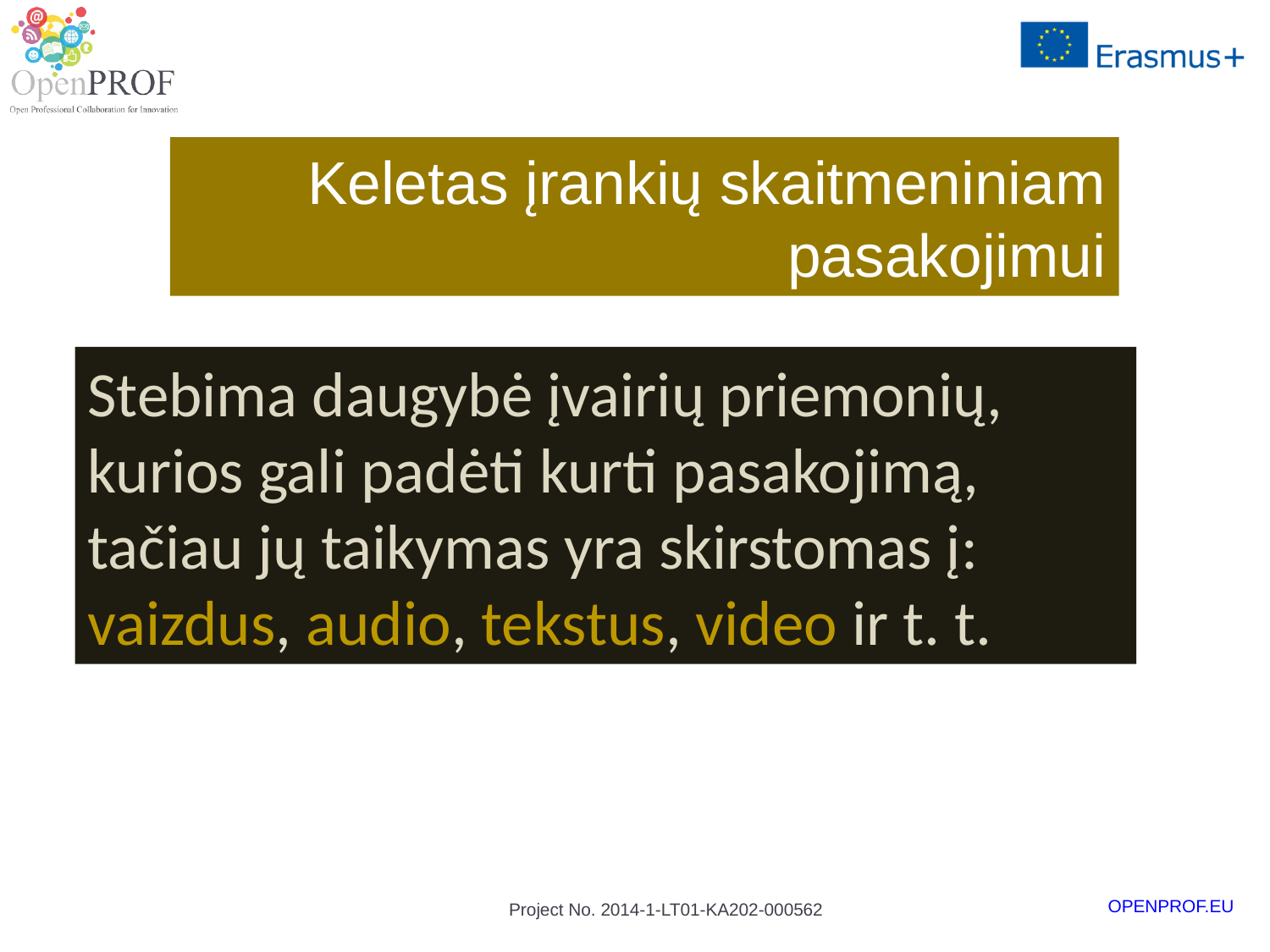

# Keletas įrankių skaitmeniniam pasakojimui
Stebima daugybė įvairių priemonių, kurios gali padėti kurti pasakojimą, tačiau jų taikymas yra skirstomas į:
vaizdus, audio, tekstus, video ir t. t.